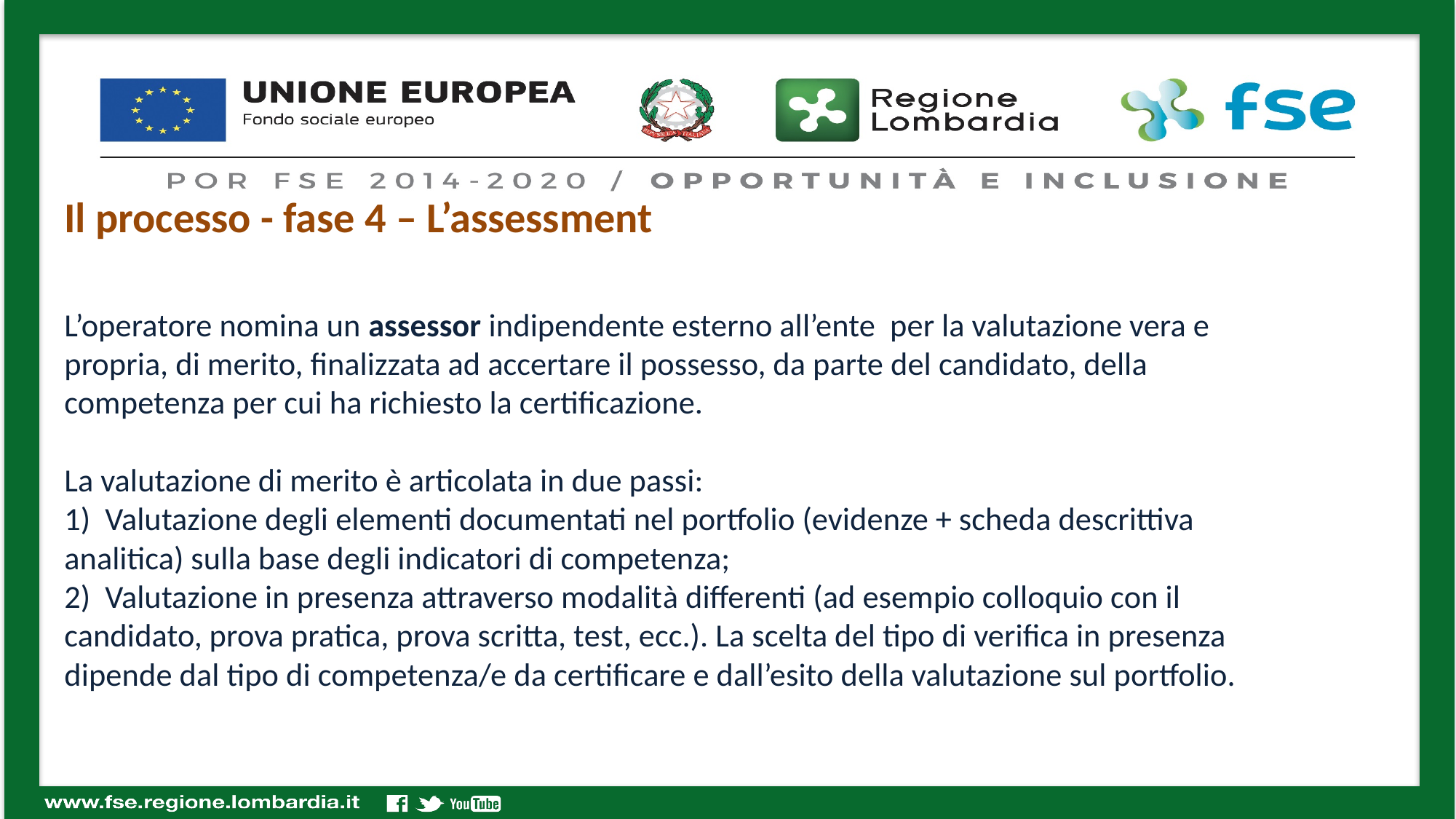

Il processo - fase 4 – L’assessment
L’operatore nomina un assessor indipendente esterno all’ente  per la valutazione vera e propria, di merito, finalizzata ad accertare il possesso, da parte del candidato, della competenza per cui ha richiesto la certificazione.

La valutazione di merito è articolata in due passi:
1)  Valutazione degli elementi documentati nel portfolio (evidenze + scheda descrittiva analitica) sulla base degli indicatori di competenza;
2)  Valutazione in presenza attraverso modalità differenti (ad esempio colloquio con il candidato, prova pratica, prova scritta, test, ecc.). La scelta del tipo di verifica in presenza dipende dal tipo di competenza/e da certificare e dall’esito della valutazione sul portfolio.